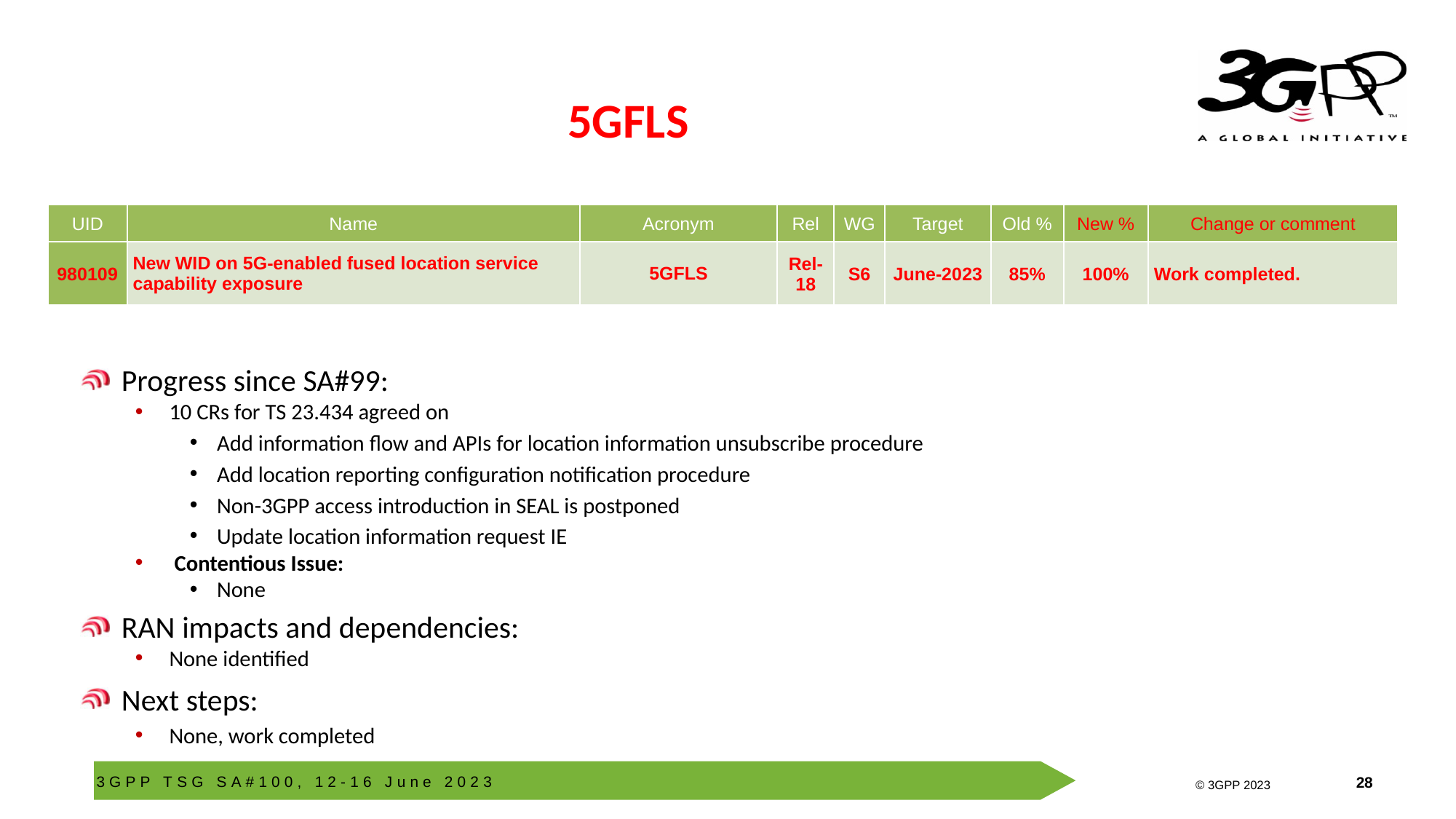

# 5GFLS
| UID | Name | Acronym | Rel | WG | Target | Old % | New % | Change or comment |
| --- | --- | --- | --- | --- | --- | --- | --- | --- |
| 980109 | New WID on 5G-enabled fused location service capability exposure | 5GFLS | Rel-18 | S6 | June-2023 | 85% | 100% | Work completed. |
Progress since SA#99:
10 CRs for TS 23.434 agreed on
Add information flow and APIs for location information unsubscribe procedure
Add location reporting configuration notification procedure
Non-3GPP access introduction in SEAL is postponed
Update location information request IE
 Contentious Issue:
None
RAN impacts and dependencies:
None identified
Next steps:
None, work completed